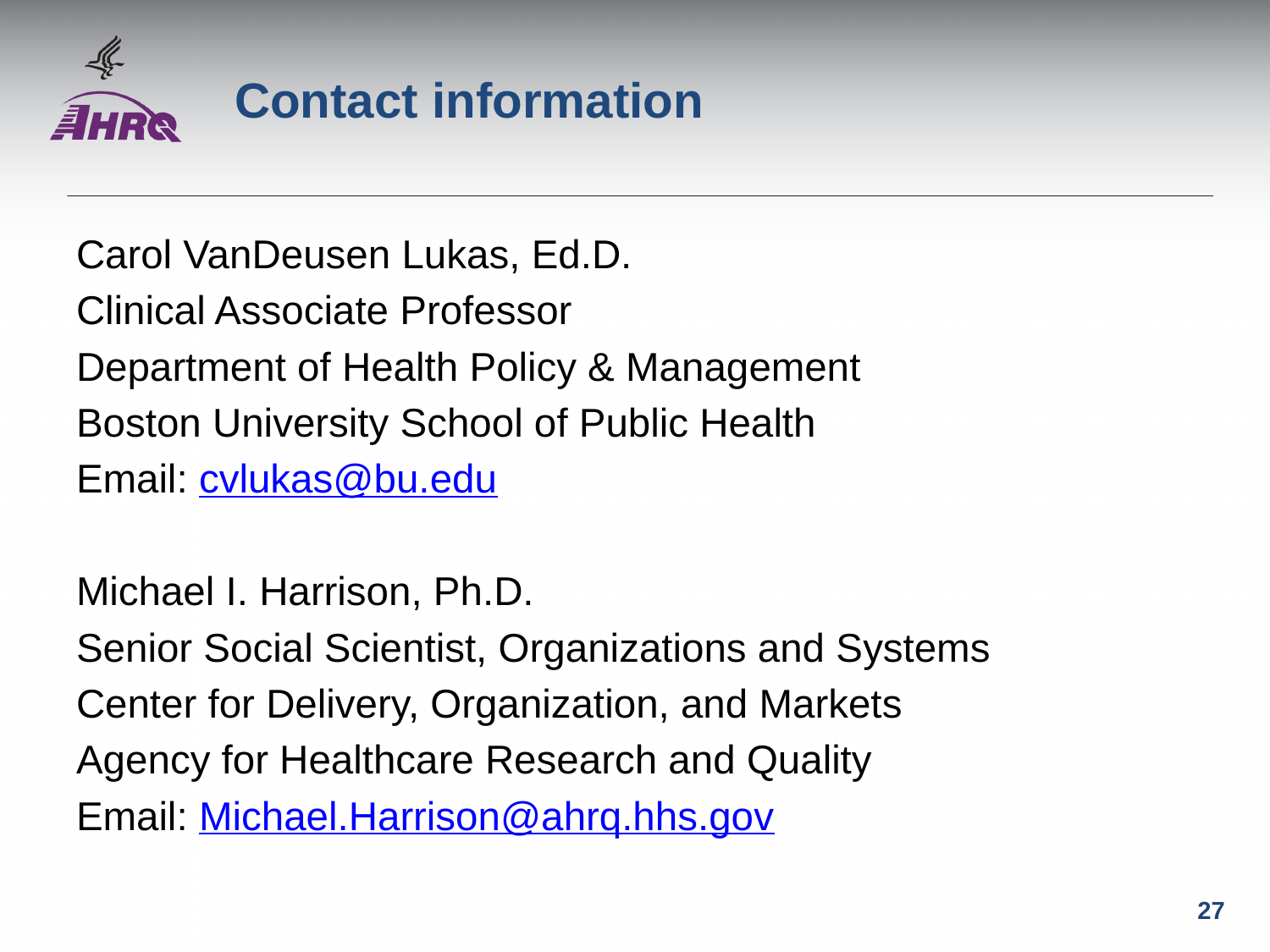

# Contact information
Carol VanDeusen Lukas, Ed.D.
Clinical Associate Professor
Department of Health Policy & Management
Boston University School of Public Health
Email: cvlukas@bu.edu

Michael I. Harrison, Ph.D.
Senior Social Scientist, Organizations and Systems
Center for Delivery, Organization, and Markets
Agency for Healthcare Research and Quality
Email: Michael.Harrison@ahrq.hhs.gov

27